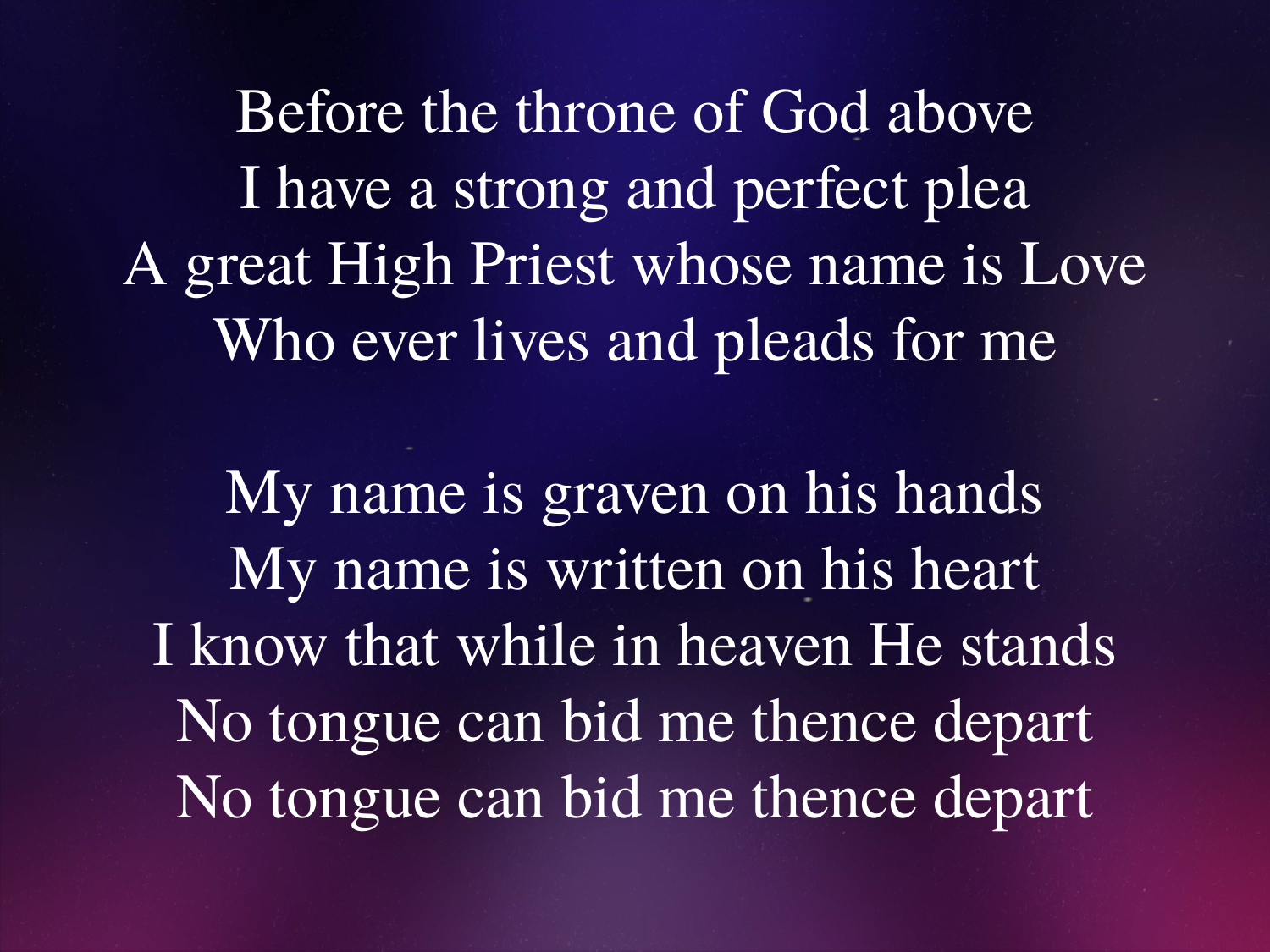

# Before the throne of God above I have a strong and perfect plea A great High Priest whose name is Love Who ever lives and pleads for me My name is graven on his hands My name is written on his heart I know that while in heaven He stands No tongue can bid me thence depart No tongue can bid me thence depart